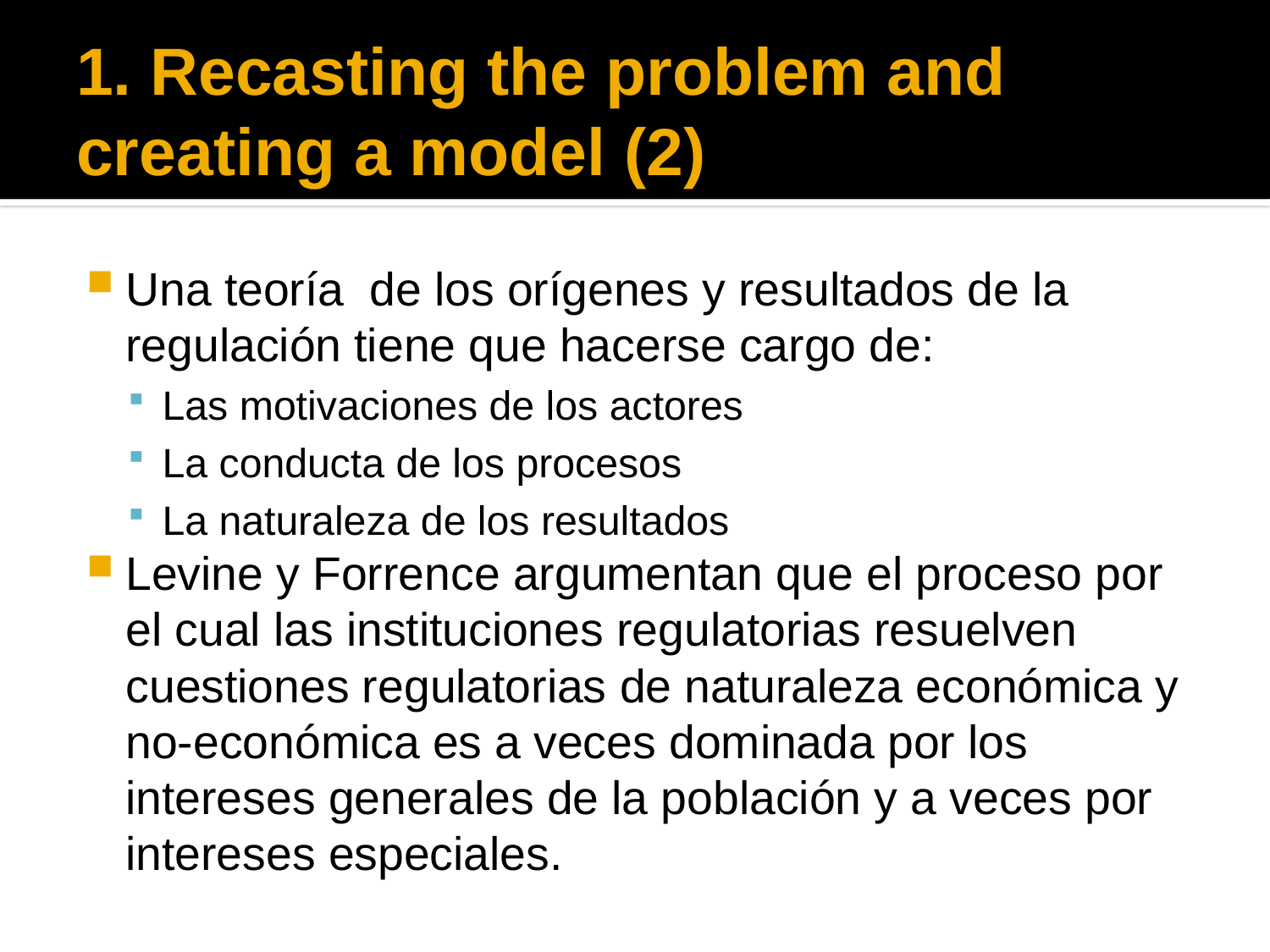

# 1. Recasting the problem and creating a model (2)
Una teoría  de los orígenes y resultados de la regulación tiene que hacerse cargo de:
Las motivaciones de los actores
La conducta de los procesos
La naturaleza de los resultados
Levine y Forrence argumentan que el proceso por el cual las instituciones regulatorias resuelven cuestiones regulatorias de naturaleza económica y no-económica es a veces dominada por los intereses generales de la población y a veces por intereses especiales.